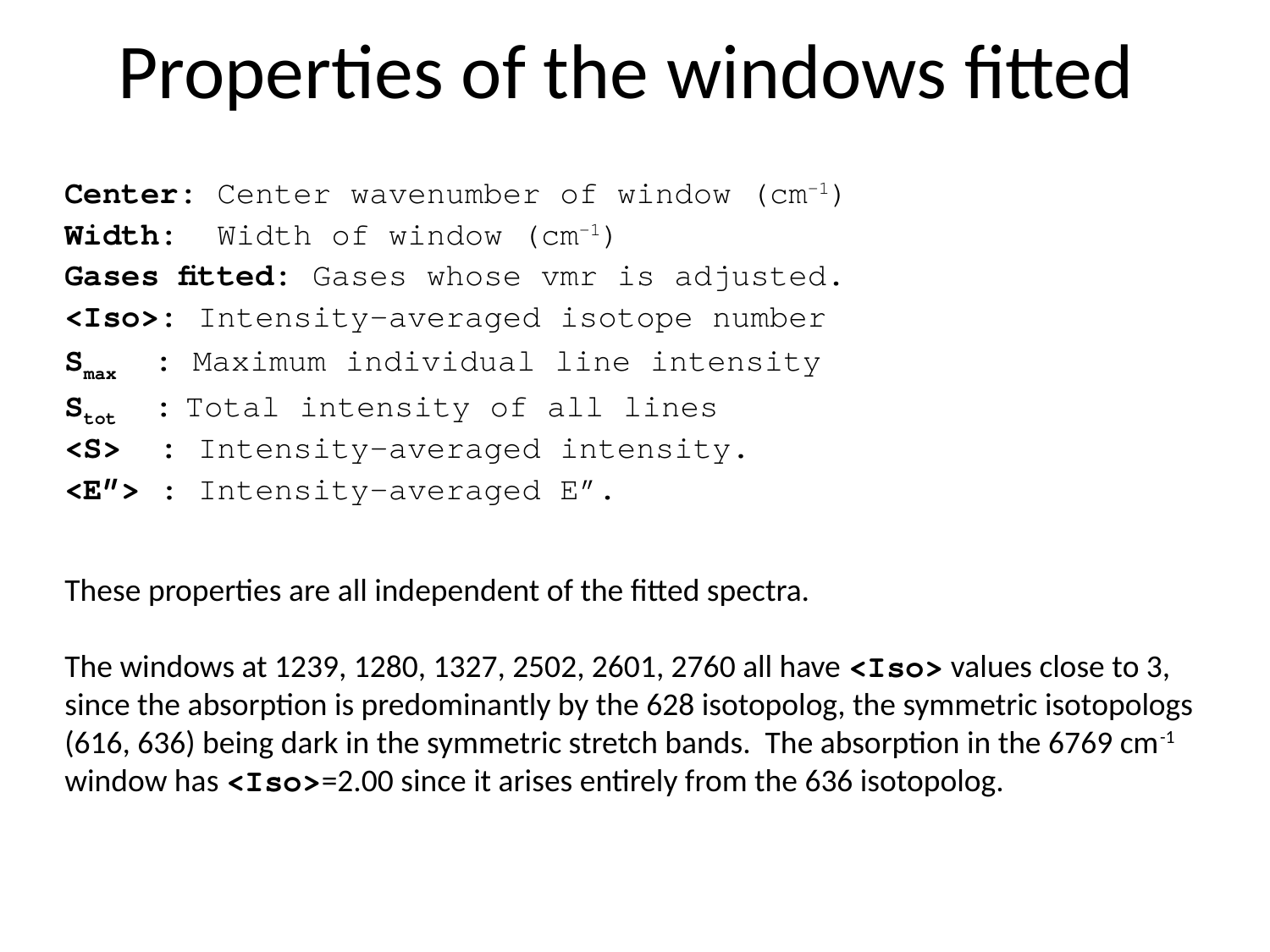

# Properties of the windows fitted
Center: Center wavenumber of window (cm-1)
Width:  Width of window (cm-1)
Gases fitted: Gases whose vmr is adjusted.
<Iso>: Intensity-averaged isotope number
Smax  : Maximum individual line intensity
Stot  : Total intensity of all lines
<S>  : Intensity-averaged intensity.
<E”> : Intensity-averaged E”.

These properties are all independent of the fitted spectra.

The windows at 1239, 1280, 1327, 2502, 2601, 2760 all have <Iso> values close to 3, since the absorption is predominantly by the 628 isotopolog, the symmetric isotopologs (616, 636) being dark in the symmetric stretch bands.  The absorption in the 6769 cm-1 window has <Iso>=2.00 since it arises entirely from the 636 isotopolog.